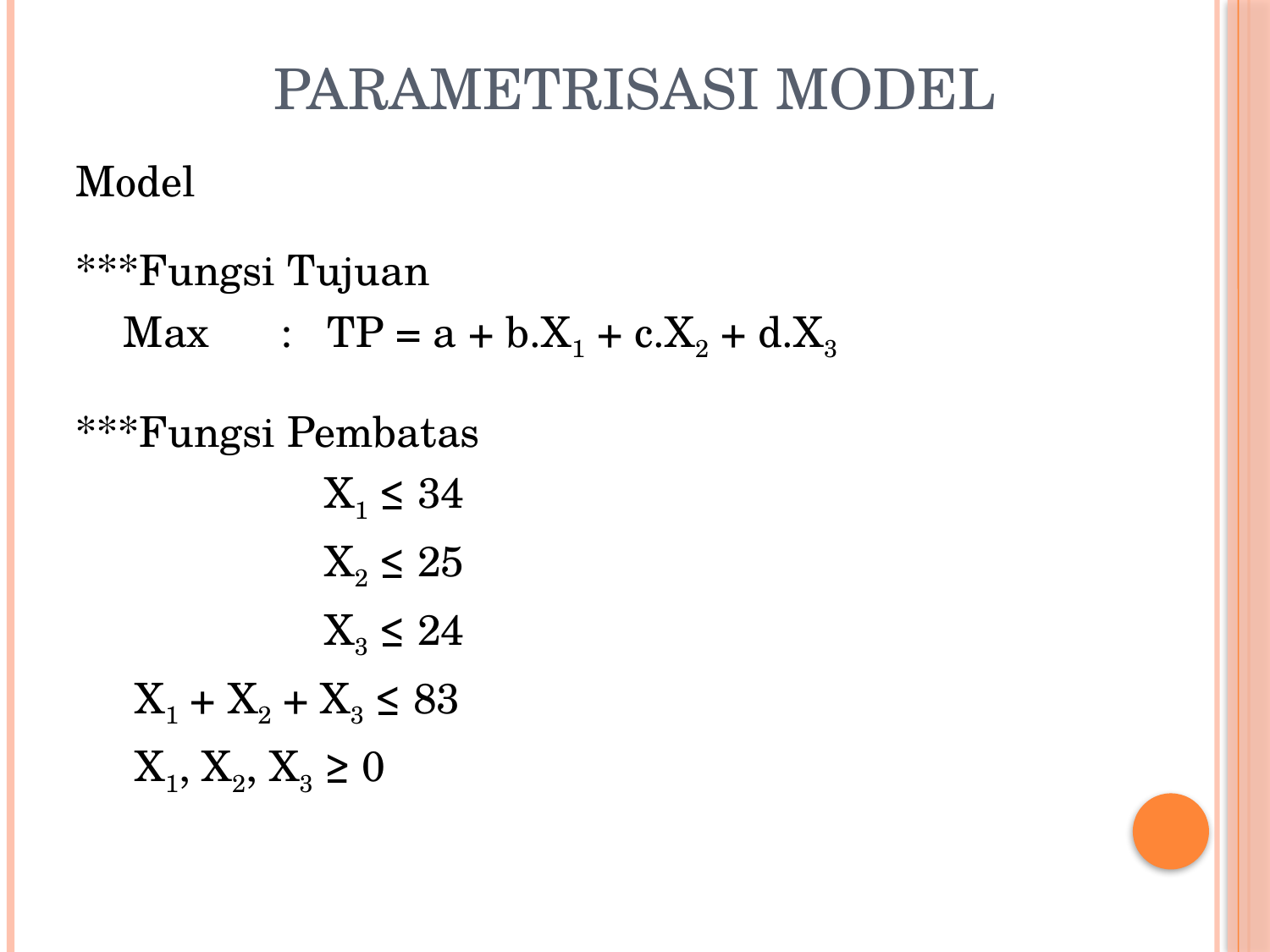

# ParAmetrisasi Model
Model

***Fungsi Tujuan
    Max      :   TP = a + b.X1 + c.X2 + d.X3

***Fungsi Pembatas
                     X1 ≤ 34
                     X2 ≤ 25
                     X3 ≤ 24
     X1 + X2 + X3 ≤ 83
     X1, X2, X3 ≥ 0